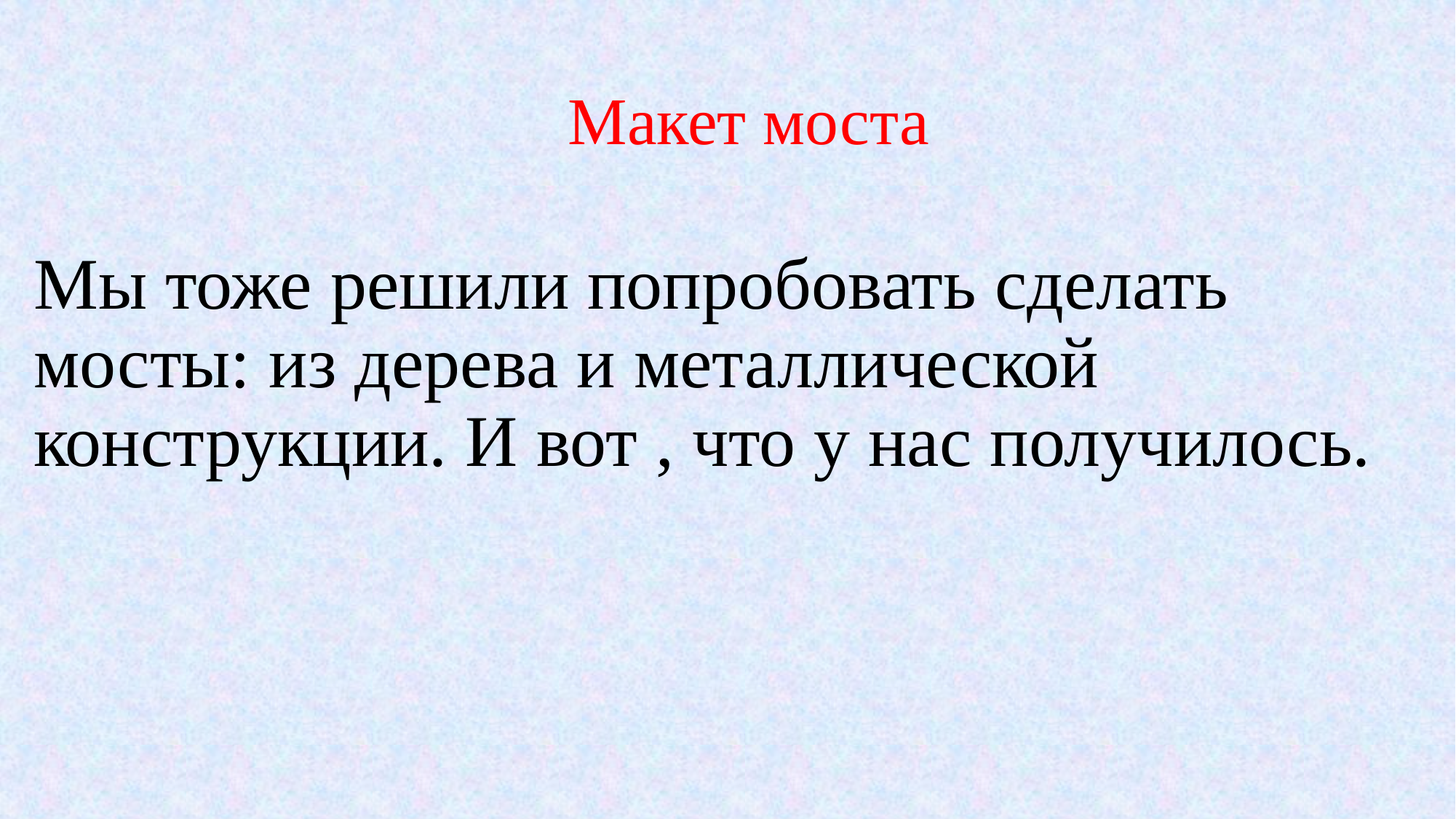

# Макет моста
Мы тоже решили попробовать сделать мосты: из дерева и металлической конструкции. И вот , что у нас получилось.